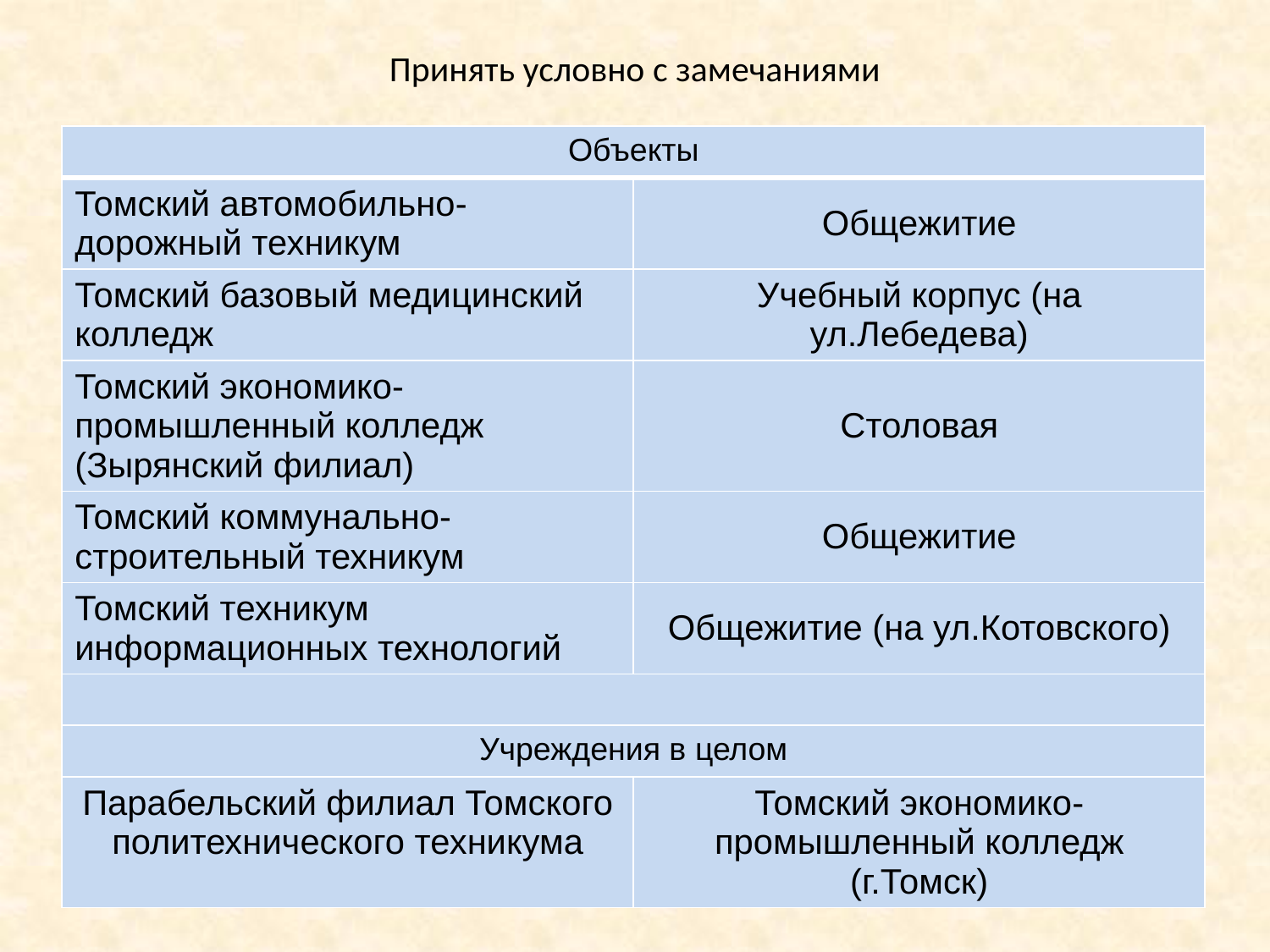

# Принять условно с замечаниями
| Объекты |  |
| --- | --- |
| Томский автомобильно-дорожный техникум | Общежитие |
| Томский базовый медицинский колледж | Учебный корпус (на ул.Лебедева) |
| Томский экономико-промышленный колледж (Зырянский филиал) | Столовая |
| Томский коммунально-строительный техникум | Общежитие |
| Томский техникум информационных технологий | Общежитие (на ул.Котовского) |
|  |  |
| Учреждения в целом |  |
| Парабельский филиал Томского политехнического техникума | Томский экономико-промышленный колледж (г.Томск) |